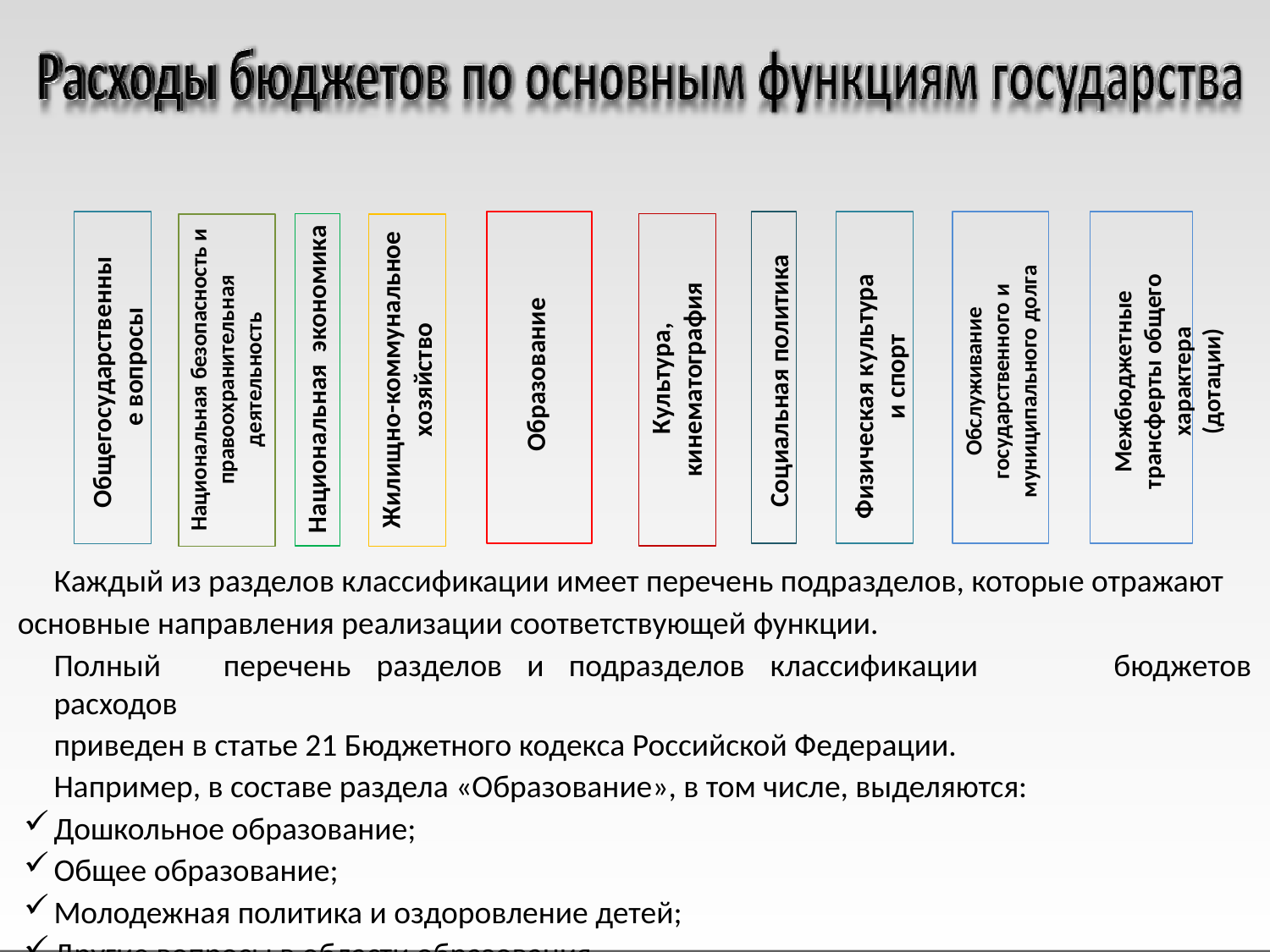

Национальная  экономика
Национальная безопасность и правоохранительная деятельность
Жилищно-коммунальное хозяйство

Общегосударственные вопросы
Социальная политика
Физическая культура и спорт

Обслуживание государственного и муниципального долга

Межбюджетные трансферты общего характера (дотации)
Культура, кинематография
Образование
Каждый из разделов классификации имеет перечень подразделов, которые отражают основные направления реализации соответствующей функции.
Полный	перечень	разделов	и	подразделов	классификации	расходов
приведен в статье 21 Бюджетного кодекса Российской Федерации.
Например, в составе раздела «Образование», в том числе, выделяются:
Дошкольное образование;
Общее образование;
Молодежная политика и оздоровление детей;
Другие вопросы в области образования.
бюджетов